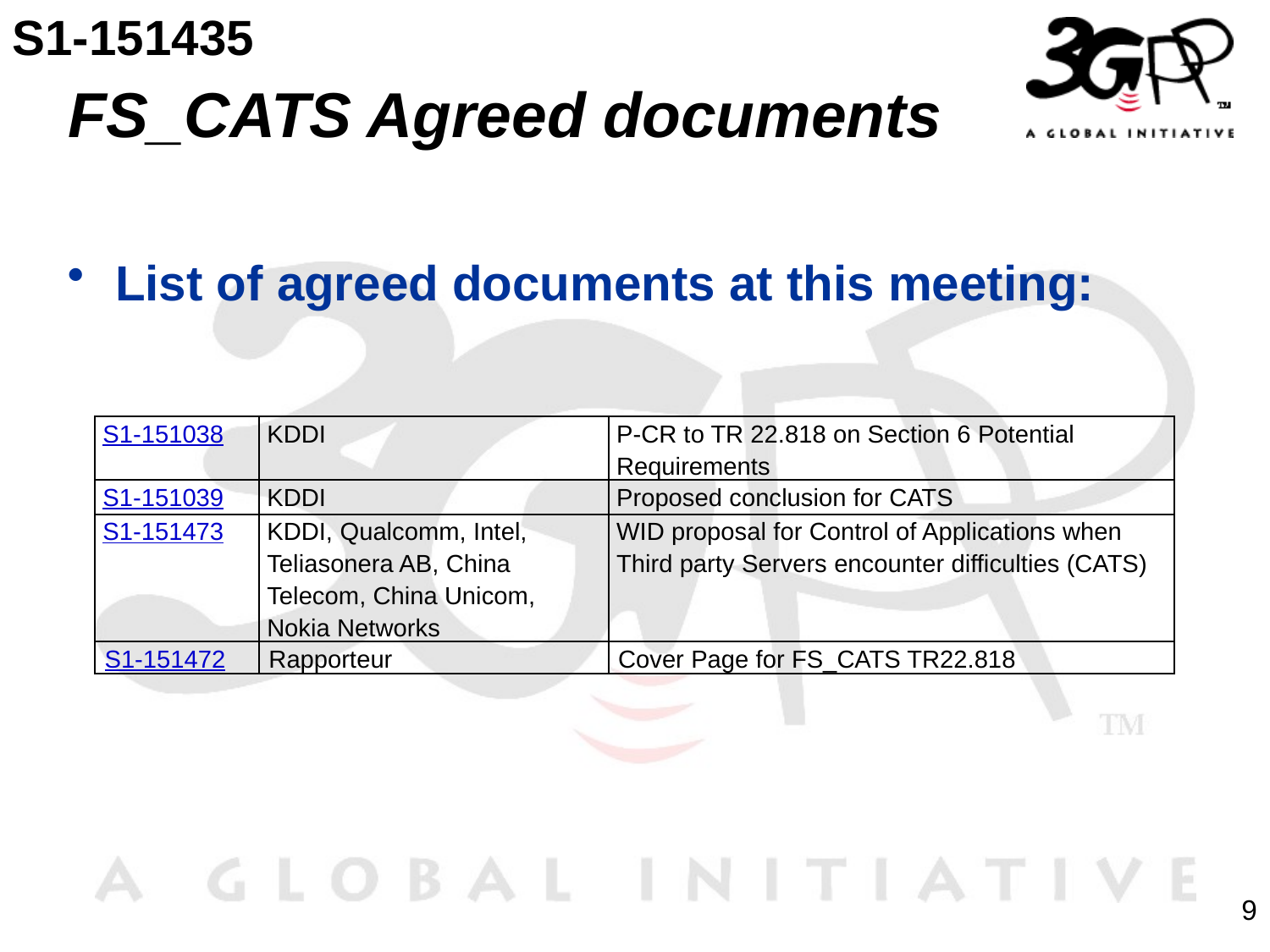

S1-151435
# FS_CATS Agreed documents

List of agreed documents at this meeting:

| S1-151038 | KDDI | P-CR to TR 22.818 on Section 6 Potential Requirements |
| --- | --- | --- |
| S1-151039 | KDDI | Proposed conclusion for CATS |
| S1-151473 | KDDI, Qualcomm, Intel, Teliasonera AB, China Telecom, China Unicom, Nokia Networks | WID proposal for Control of Applications when Third party Servers encounter difficulties (CATS) |
| S1-151472 | Rapporteur | Cover Page for FS\_CATS TR22.818 |
9